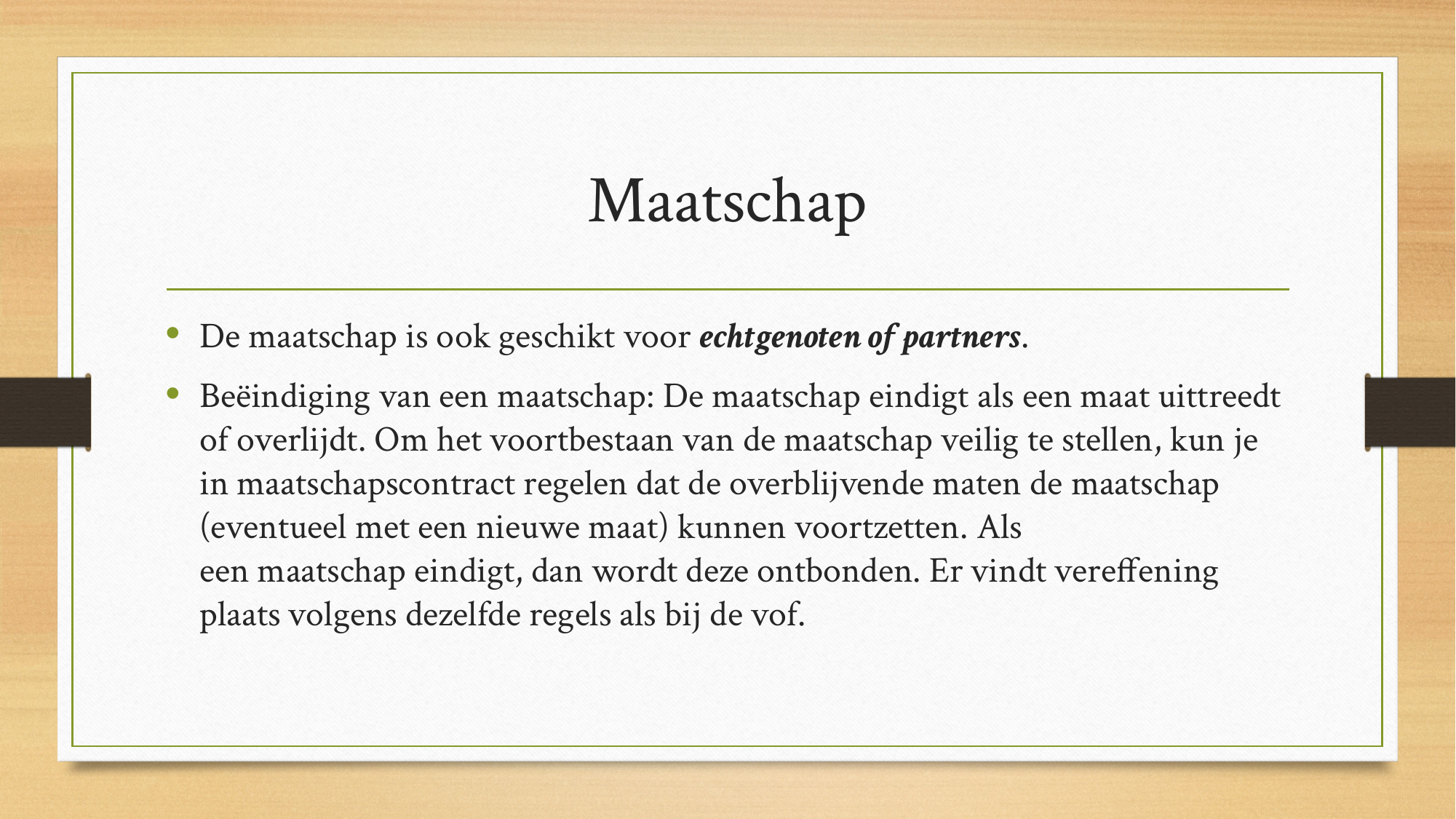

# Maatschap
De maatschap is ook geschikt voor echtgenoten of partners.
Beëindiging van een maatschap: De maatschap eindigt als een maat uittreedt of overlijdt. Om het voortbestaan van de maatschap veilig te stellen, kun je in maatschapscontract regelen dat de overblijvende maten de maatschap (eventueel met een nieuwe maat) kunnen voortzetten. Als een maatschap eindigt, dan wordt deze ontbonden. Er vindt vereffening plaats volgens dezelfde regels als bij de vof.